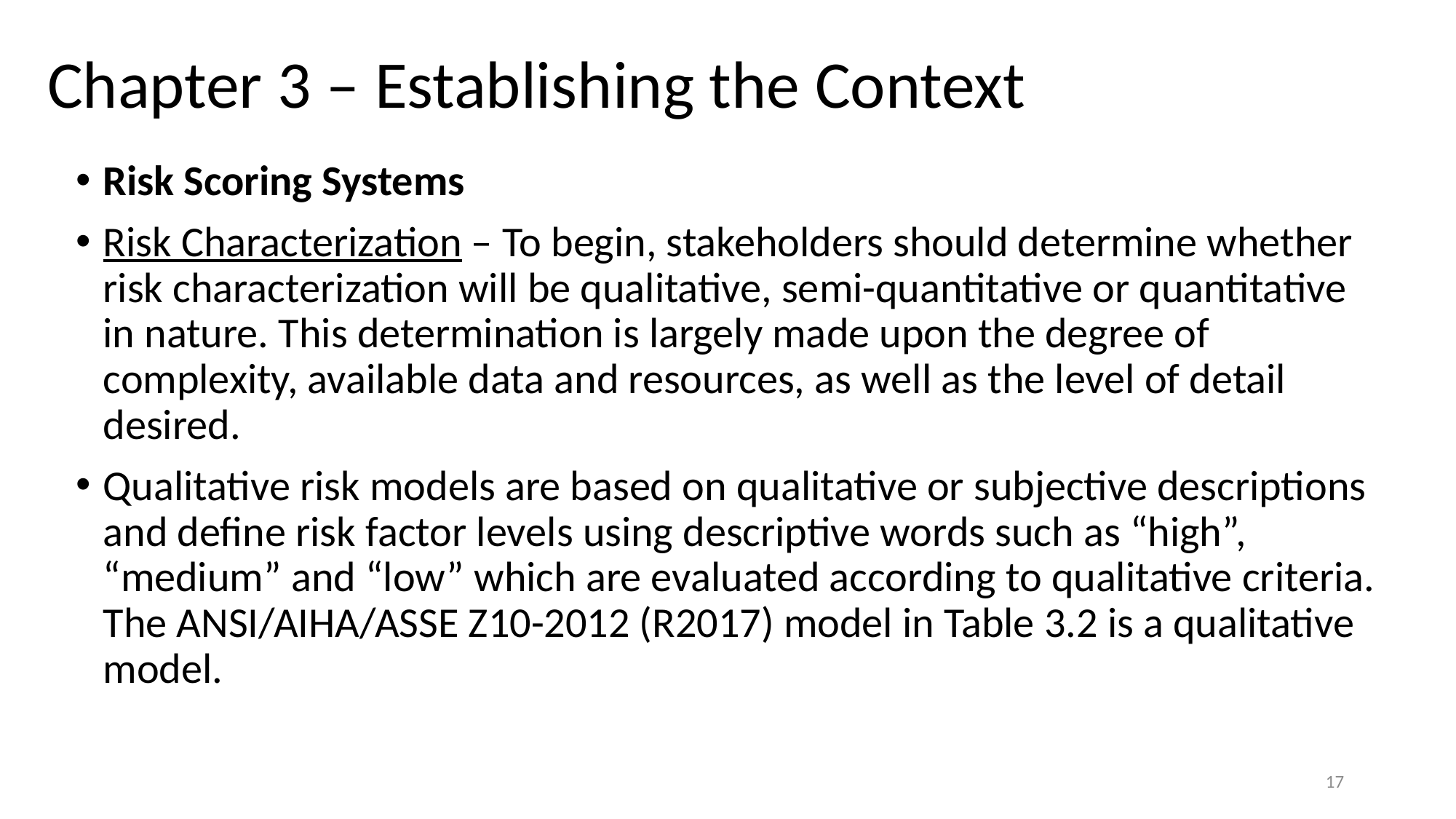

# Chapter 3 – Establishing the Context
Risk Scoring Systems
Risk Characterization – To begin, stakeholders should determine whether risk characterization will be qualitative, semi-quantitative or quantitative in nature. This determination is largely made upon the degree of complexity, available data and resources, as well as the level of detail desired.
Qualitative risk models are based on qualitative or subjective descriptions and define risk factor levels using descriptive words such as “high”, “medium” and “low” which are evaluated according to qualitative criteria.  The ANSI/AIHA/ASSE Z10-2012 (R2017) model in Table 3.2 is a qualitative model.
17